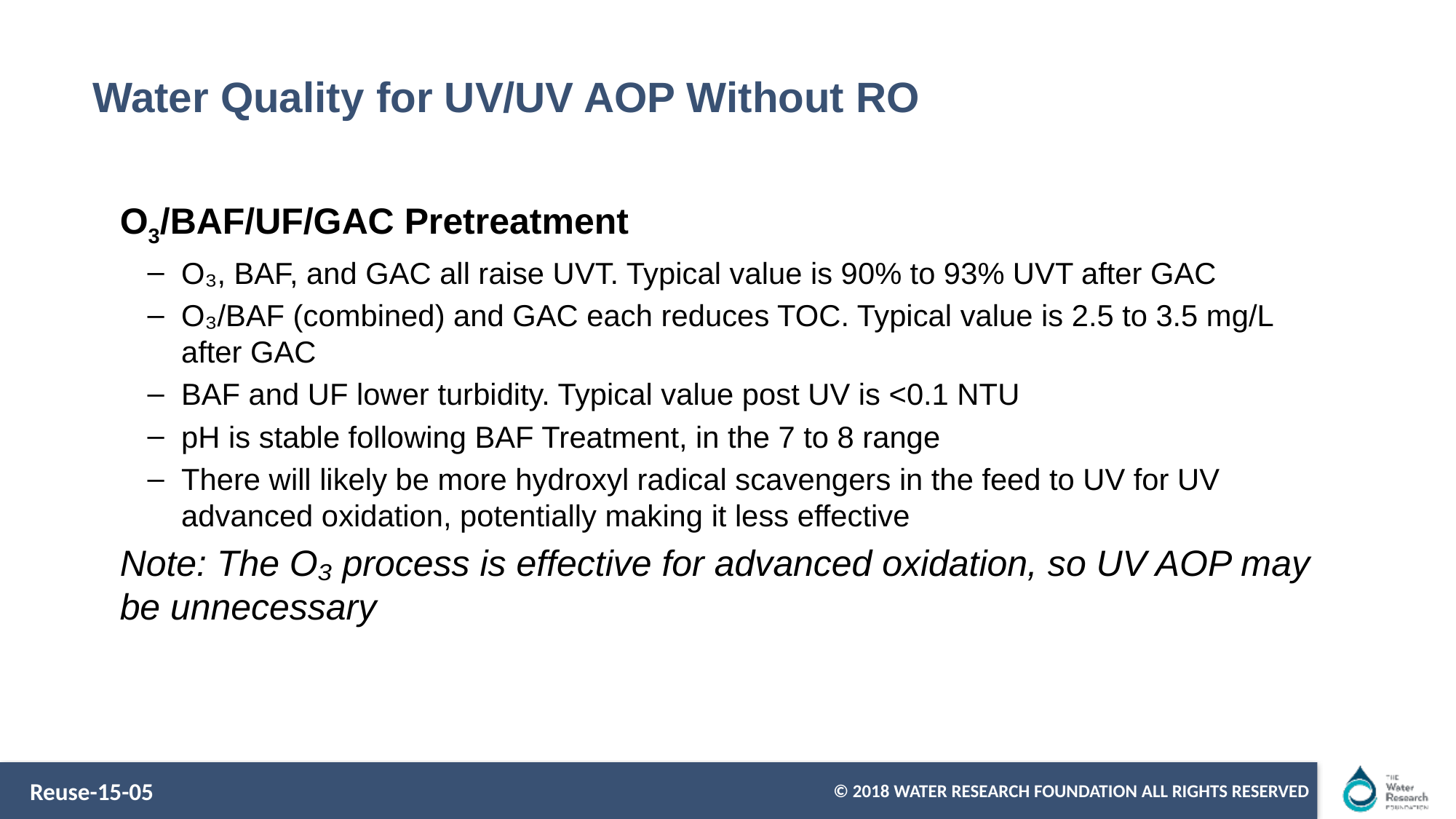

# Water Quality for UV/UV AOP Without RO
O3/BAF/UF/GAC Pretreatment
O₃, BAF, and GAC all raise UVT. Typical value is 90% to 93% UVT after GAC
O₃/BAF (combined) and GAC each reduces TOC. Typical value is 2.5 to 3.5 mg/L after GAC
BAF and UF lower turbidity. Typical value post UV is <0.1 NTU
pH is stable following BAF Treatment, in the 7 to 8 range
There will likely be more hydroxyl radical scavengers in the feed to UV for UV advanced oxidation, potentially making it less effective
Note: The O₃ process is effective for advanced oxidation, so UV AOP may be unnecessary